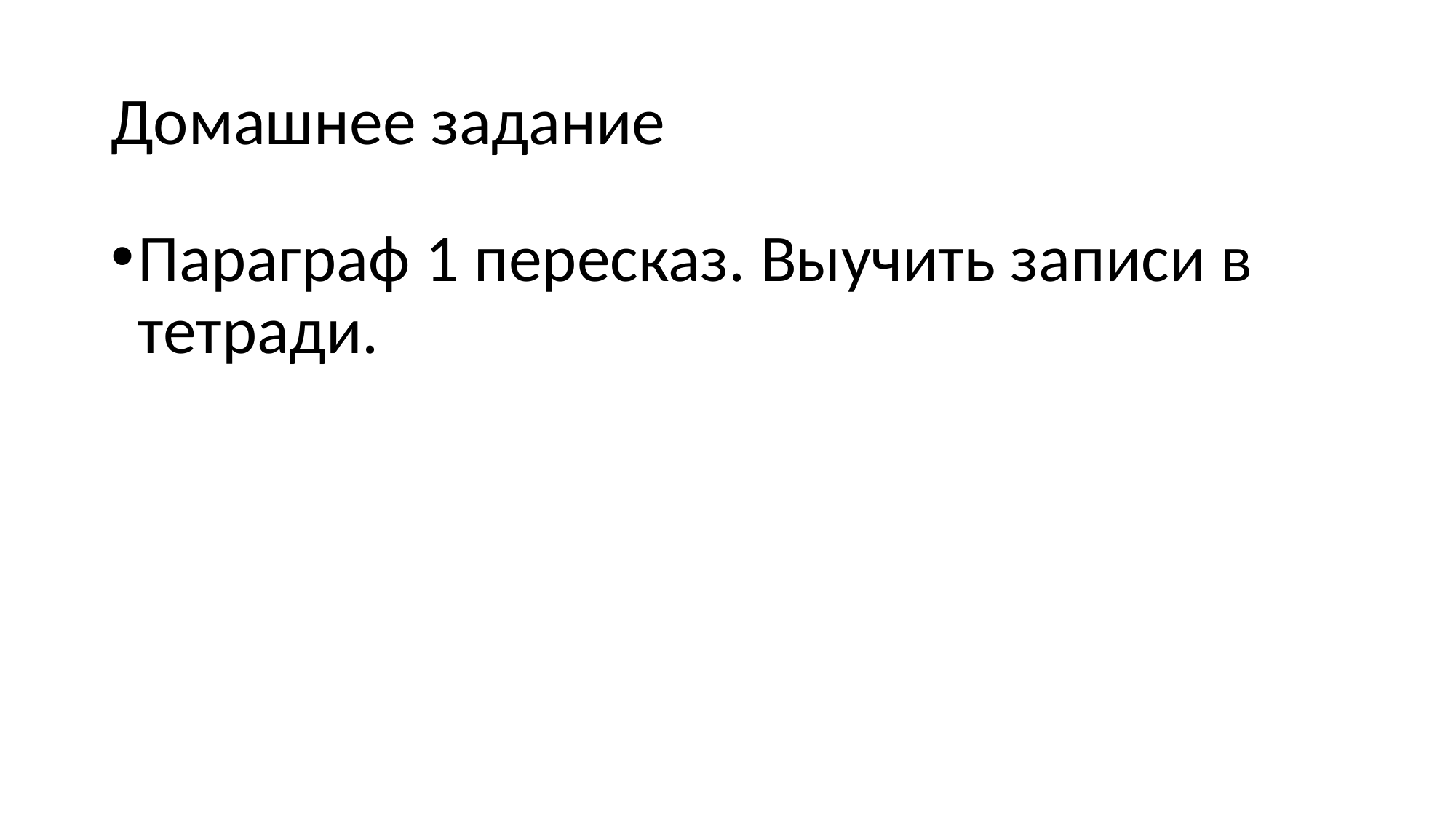

# Домашнее задание
Параграф 1 пересказ. Выучить записи в тетради.